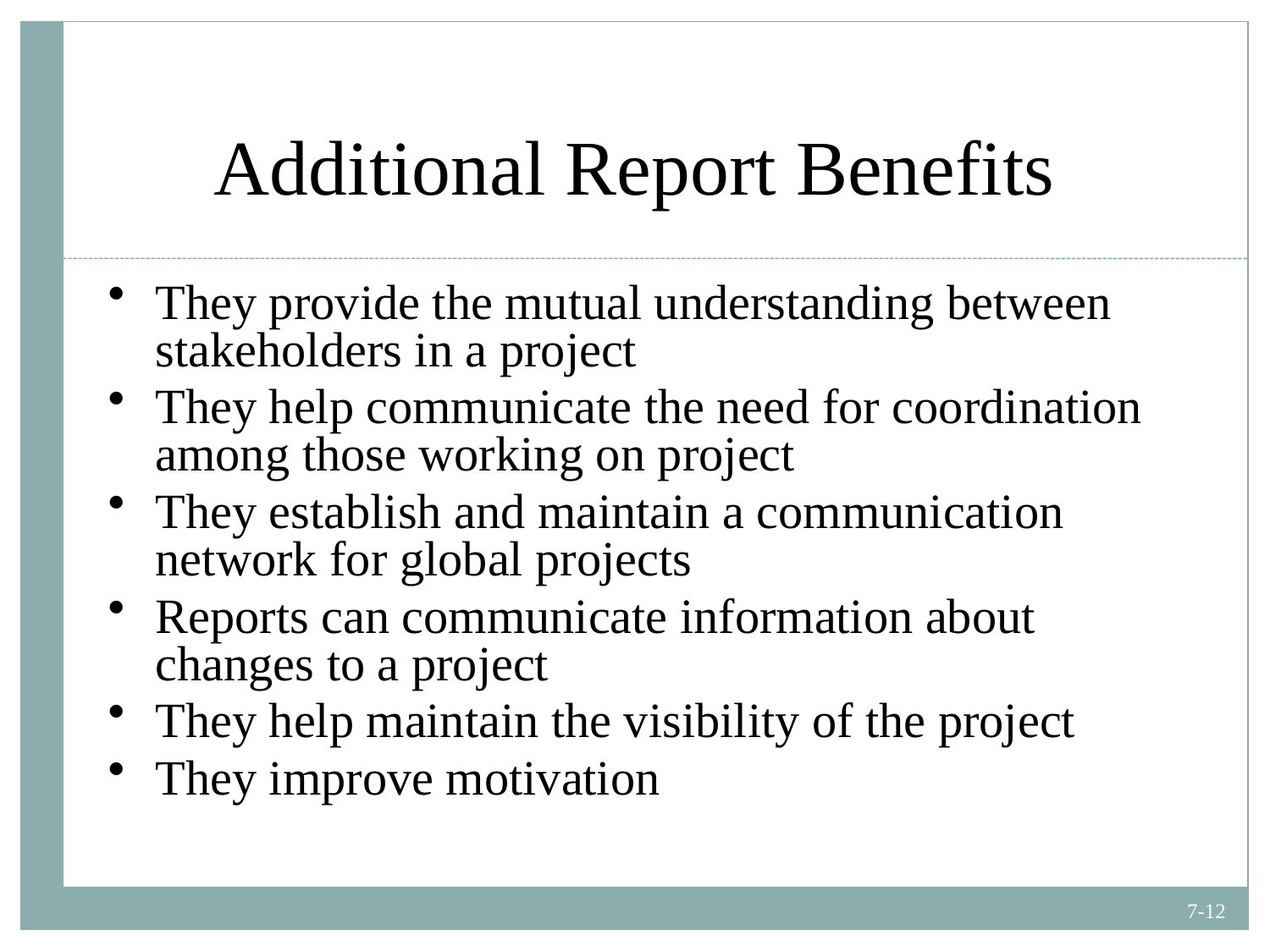

# Additional Report Benefits
They provide the mutual understanding between stakeholders in a project
They help communicate the need for coordination among those working on project
They establish and maintain a communication network for global projects
Reports can communicate information about changes to a project
They help maintain the visibility of the project
They improve motivation